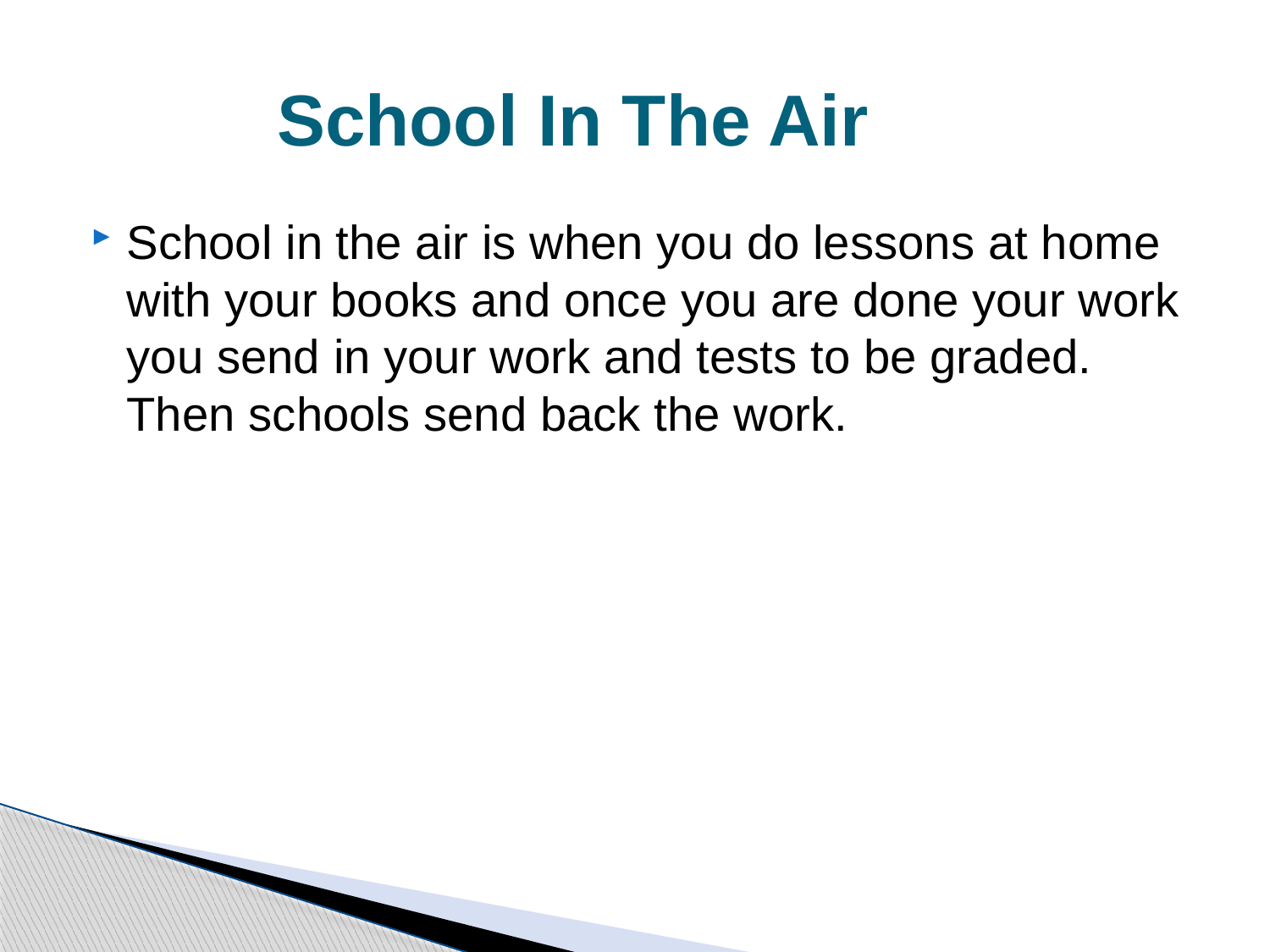

# School In The Air
School in the air is when you do lessons at home with your books and once you are done your work you send in your work and tests to be graded. Then schools send back the work.